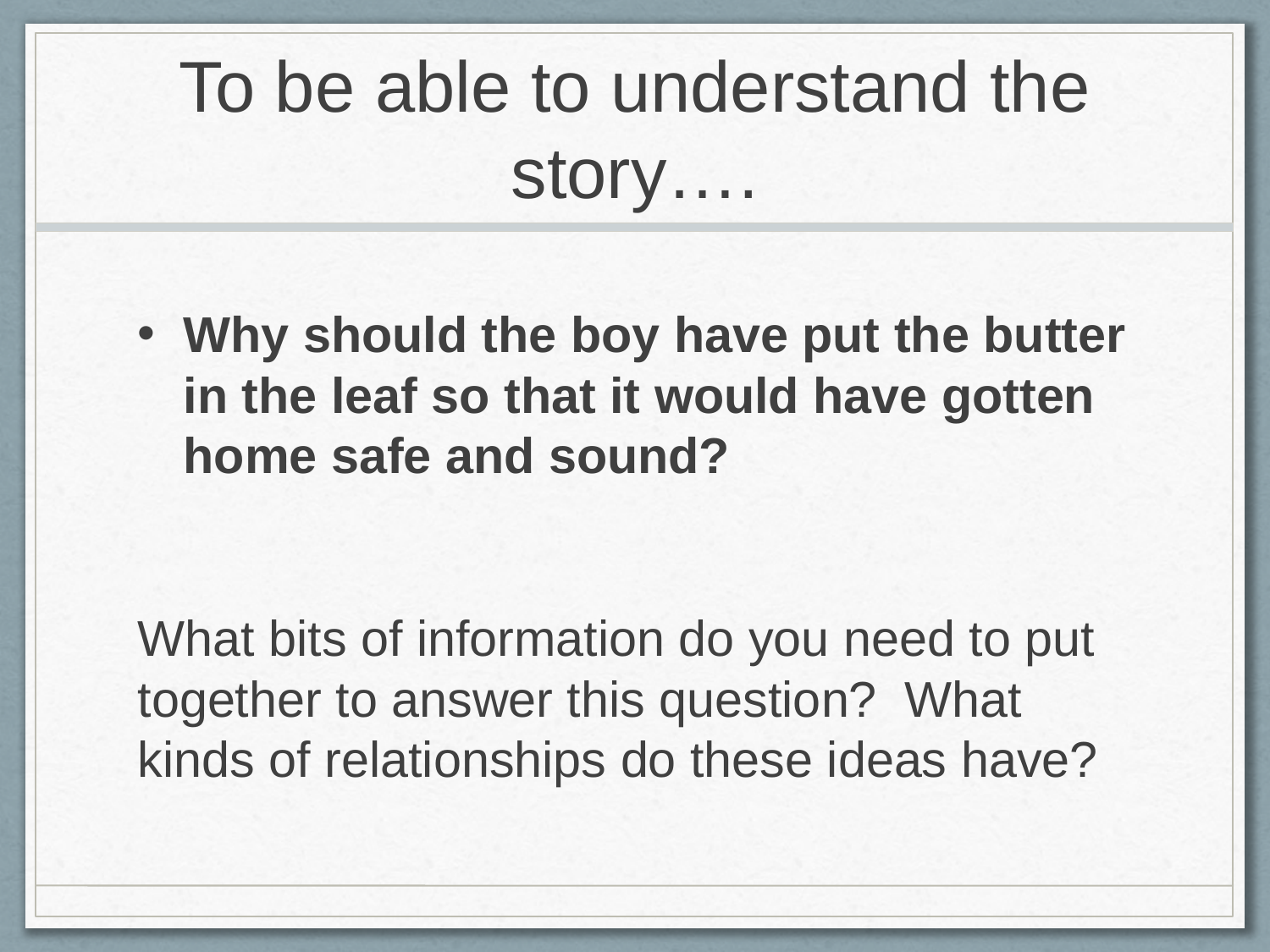

# To be able to understand the story….
Why should the boy have put the butter in the leaf so that it would have gotten home safe and sound?

What bits of information do you need to put together to answer this question?  What kinds of relationships do these ideas have?